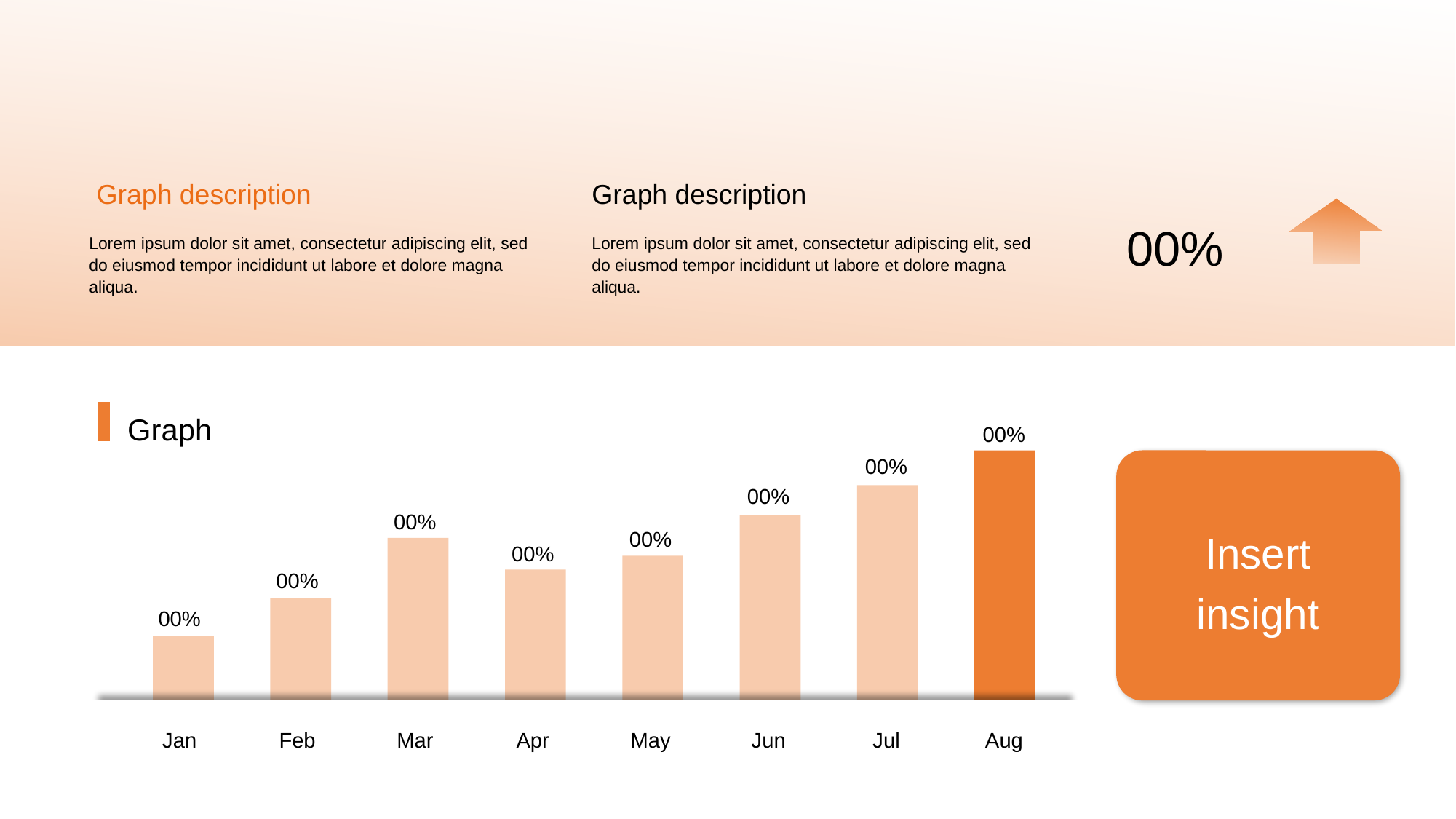

Graph description
Graph description
00%

Lorem ipsum dolor sit amet, consectetur adipiscing elit, sed do eiusmod tempor incididunt ut labore et dolore magna aliqua.
Lorem ipsum dolor sit amet, consectetur adipiscing elit, sed do eiusmod tempor incididunt ut labore et dolore magna aliqua.
Graph

00%
00%

00%

00%
Insert
insight
00%

00%

00%

00%

Jan
Feb
Mar
Apr
May
Jun
Jul
Aug